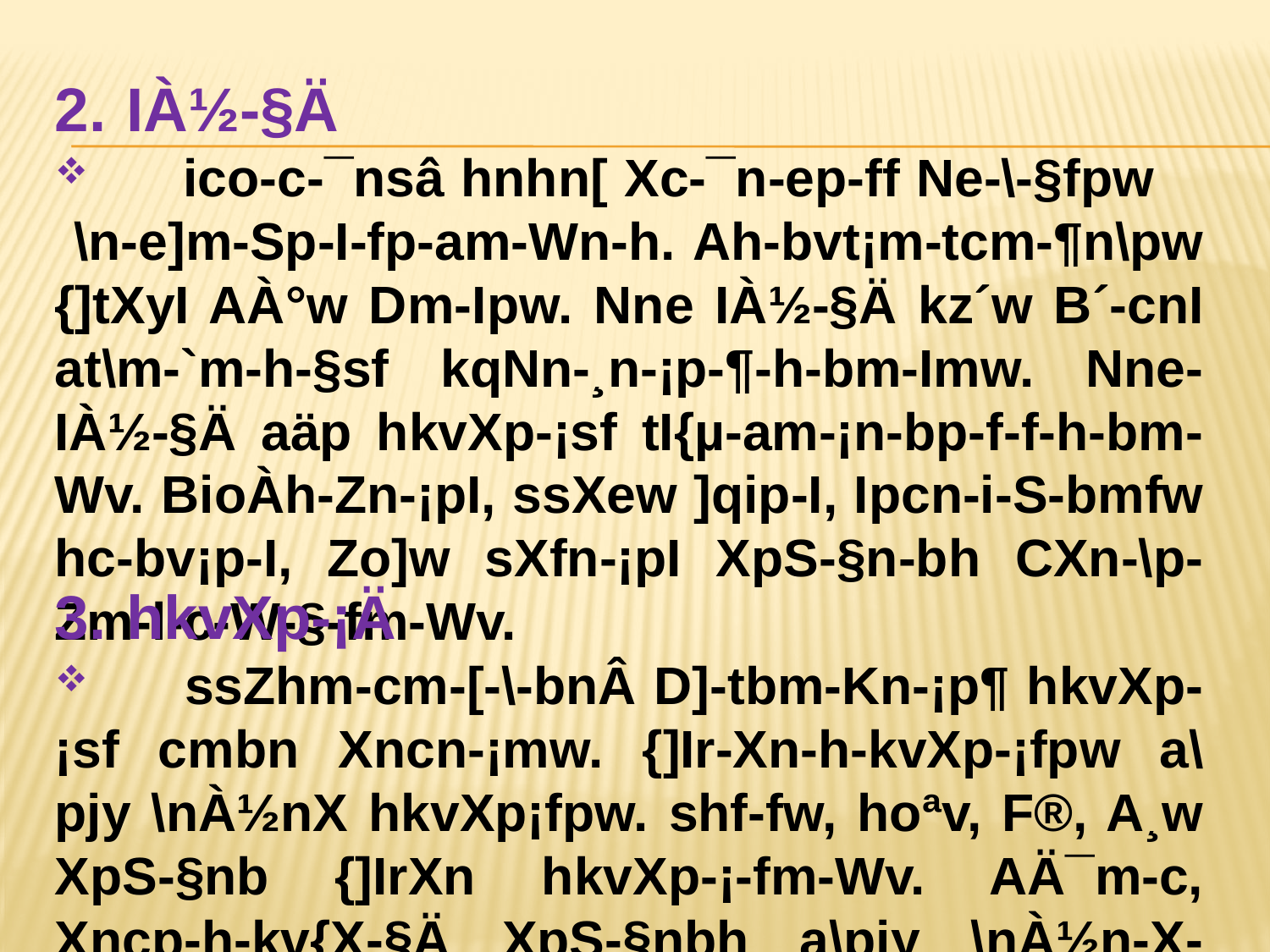

IÀ½-§Ä
 	ico-c-¯nsâ hnhn[ Xc-¯n-ep-ff Ne-\-§fpw     \n-e]m-Sp-I-fp-am-Wn-h. Ah-bvt¡m-tcm-¶n\pw {]tXyI AÀ°w D­m-Ipw. Nne IÀ½-§Ä kz´w B´-cnI at\m-`m-h-§sf kqNn-¸n-¡p-¶-h-bm-Imw. Nne-IÀ½-§Ä aäp hkvXp-¡sf tI{µ-am-¡n-bp-f-f-h-bm-Wv. BioÀh-Zn-¡pI, ssXew ]qip-I, Ipcn-i-S-bmfw hc-bv¡p-I, Zo]w sXfn-¡pI XpS-§n-bh CXn-\p-Zm-l-c-W-§-fm-Wv.

hkvXp-¡Ä
 	ssZhm-cm-[-\-bnÂ D]-tbm-Kn-¡p¶ hkvXp-¡sf c­mbn Xncn-¡mw. {]Ir-Xn-h-kvXp-¡fpw a\pjy \nÀ½nX hkvXp¡fpw. shf-fw, hoªv, F®, A¸w XpS-§nb {]IrXn hkvXp-¡-fm-Wv. AÄ¯m-c, Xncp-h-kv{X-§Ä XpS-§nbh a\pjy \nÀ½n-X-hpw.